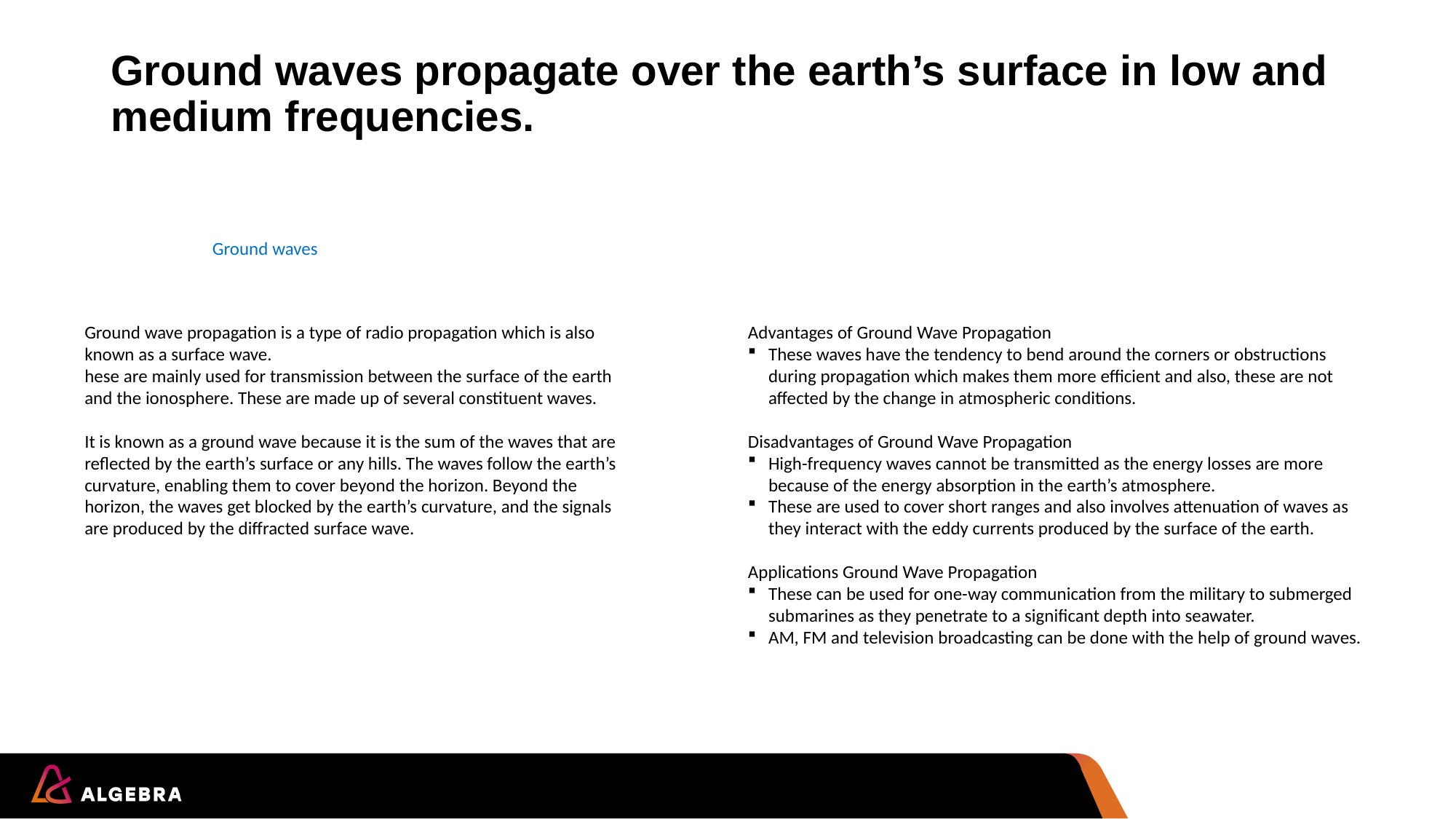

# Ground waves propagate over the earth’s surface in low and medium frequencies.
Ground waves
Ground wave propagation is a type of radio propagation which is also known as a surface wave.
hese are mainly used for transmission between the surface of the earth and the ionosphere. These are made up of several constituent waves.

It is known as a ground wave because it is the sum of the waves that are reflected by the earth’s surface or any hills. The waves follow the earth’s curvature, enabling them to cover beyond the horizon. Beyond the horizon, the waves get blocked by the earth’s curvature, and the signals are produced by the diffracted surface wave.
Advantages of Ground Wave Propagation
These waves have the tendency to bend around the corners or obstructions during propagation which makes them more efficient and also, these are not affected by the change in atmospheric conditions.

Disadvantages of Ground Wave Propagation
High-frequency waves cannot be transmitted as the energy losses are more because of the energy absorption in the earth’s atmosphere.
These are used to cover short ranges and also involves attenuation of waves as they interact with the eddy currents produced by the surface of the earth.

Applications Ground Wave Propagation
These can be used for one-way communication from the military to submerged submarines as they penetrate to a significant depth into seawater.
AM, FM and television broadcasting can be done with the help of ground waves.